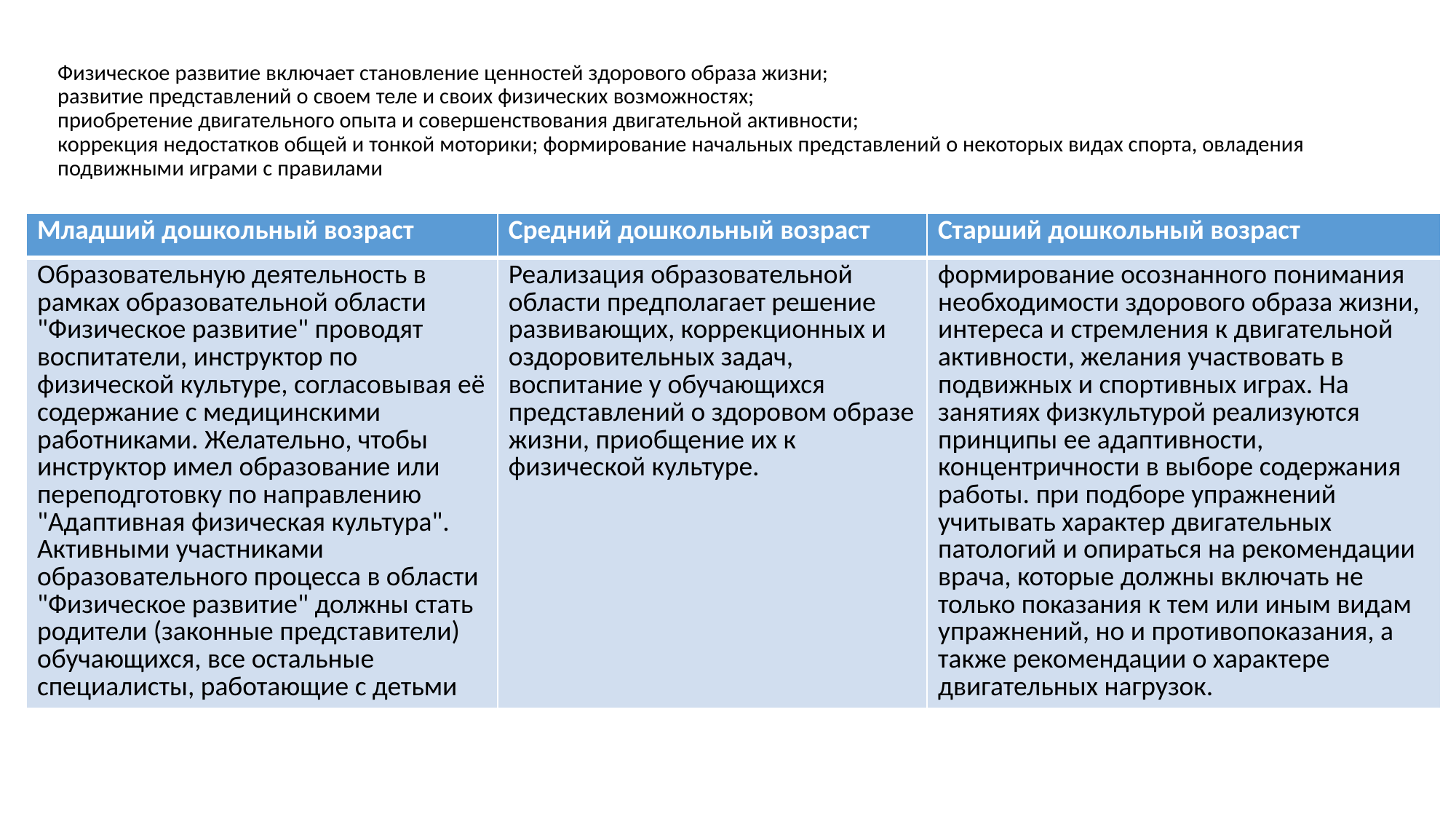

# Физическое развитие включает становление ценностей здорового образа жизни; развитие представлений о своем теле и своих физических возможностях; приобретение двигательного опыта и совершенствования двигательной активности; коррекция недостатков общей и тонкой моторики; формирование начальных представлений о некоторых видах спорта, овладения подвижными играми с правилами
| Младший дошкольный возраст | Средний дошкольный возраст | Старший дошкольный возраст |
| --- | --- | --- |
| Образовательную деятельность в рамках образовательной области "Физическое развитие" проводят воспитатели, инструктор по физической культуре, согласовывая её содержание с медицинскими работниками. Желательно, чтобы инструктор имел образование или переподготовку по направлению "Адаптивная физическая культура". Активными участниками образовательного процесса в области "Физическое развитие" должны стать родители (законные представители) обучающихся, все остальные специалисты, работающие с детьми | Реализация образовательной области предполагает решение развивающих, коррекционных и оздоровительных задач, воспитание у обучающихся представлений о здоровом образе жизни, приобщение их к физической культуре. | формирование осознанного понимания необходимости здорового образа жизни, интереса и стремления к двигательной активности, желания участвовать в подвижных и спортивных играх. На занятиях физкультурой реализуются принципы ее адаптивности, концентричности в выборе содержания работы. при подборе упражнений учитывать характер двигательных патологий и опираться на рекомендации врача, которые должны включать не только показания к тем или иным видам упражнений, но и противопоказания, а также рекомендации о характере двигательных нагрузок. |